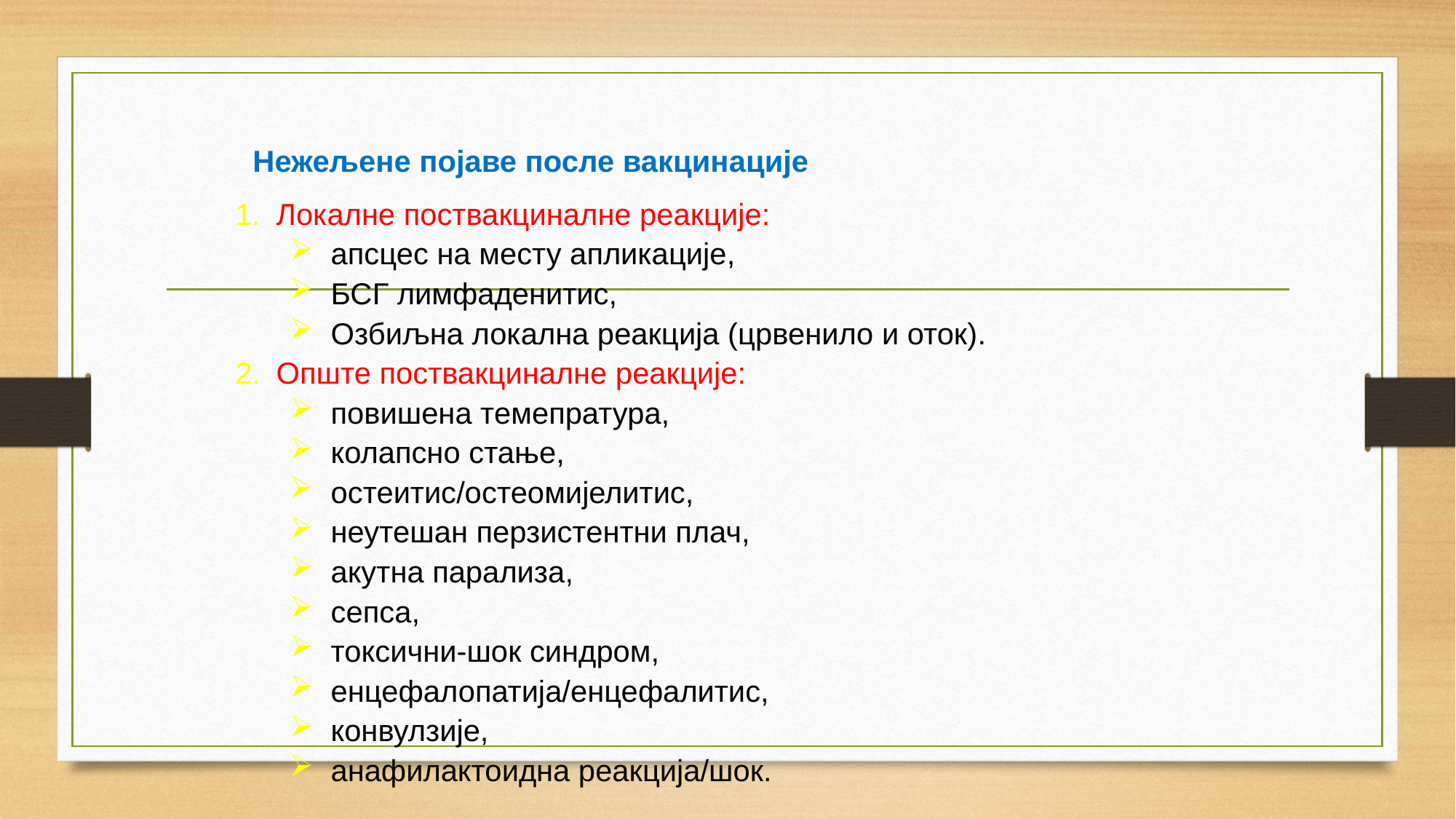

Нежељене појаве после вакцинације
Локалне поствакциналне реакције:
апсцес на месту апликације,
БСГ лимфаденитис,
Озбиљна локална реакција (црвенило и оток).
Опште поствакциналне реакције:
повишена темепратура,
колапсно стање,
остеитис/остеомијелитис,
неутешан перзистентни плач,
акутна парализа,
сепса,
токсични-шок синдром,
енцефалопатија/енцефалитис,
конвулзије,
анафилактоидна реакција/шок.